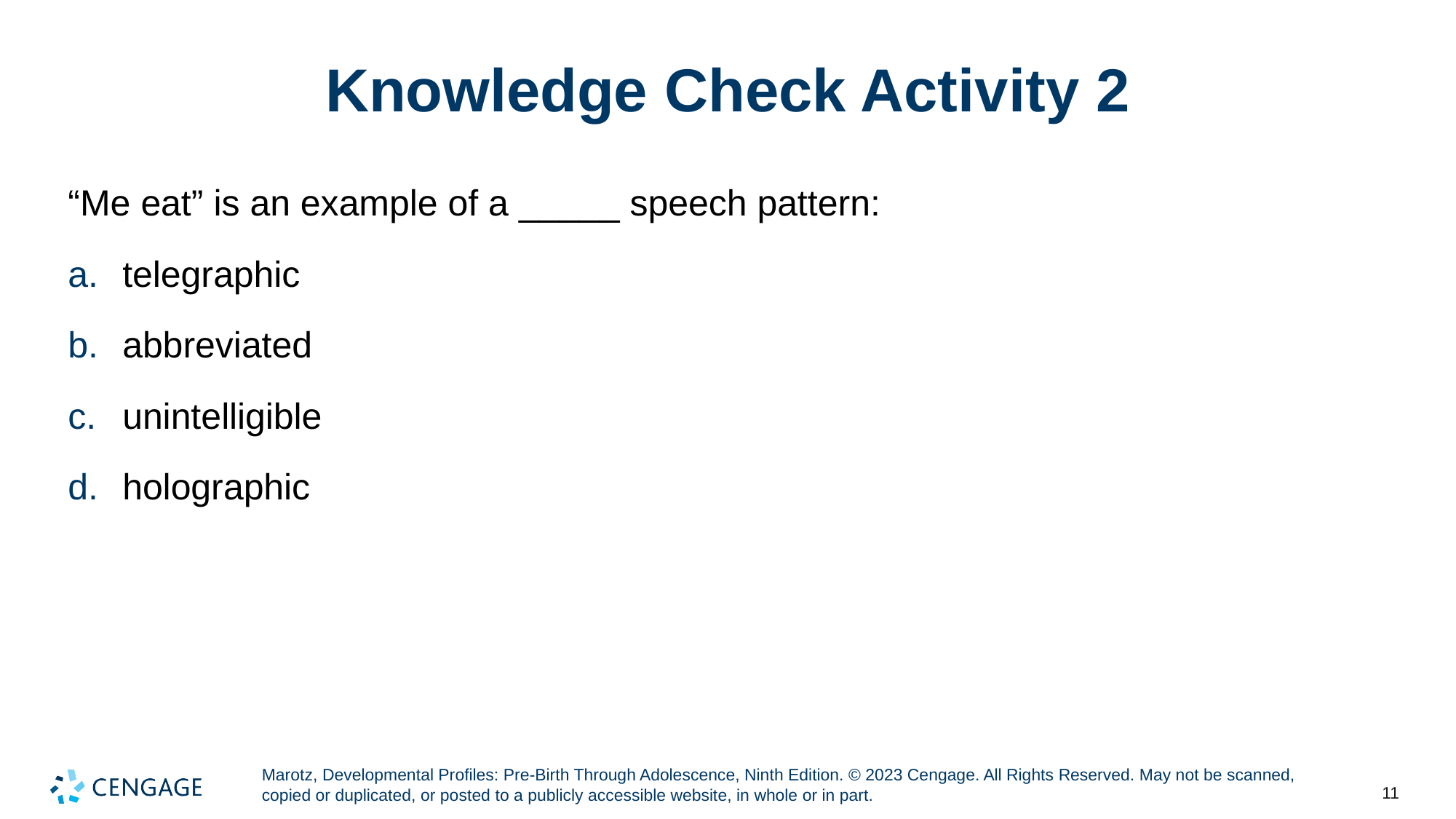

# Knowledge Check Activity 2
“Me eat” is an example of a _____ speech pattern:
telegraphic
abbreviated
unintelligible
holographic